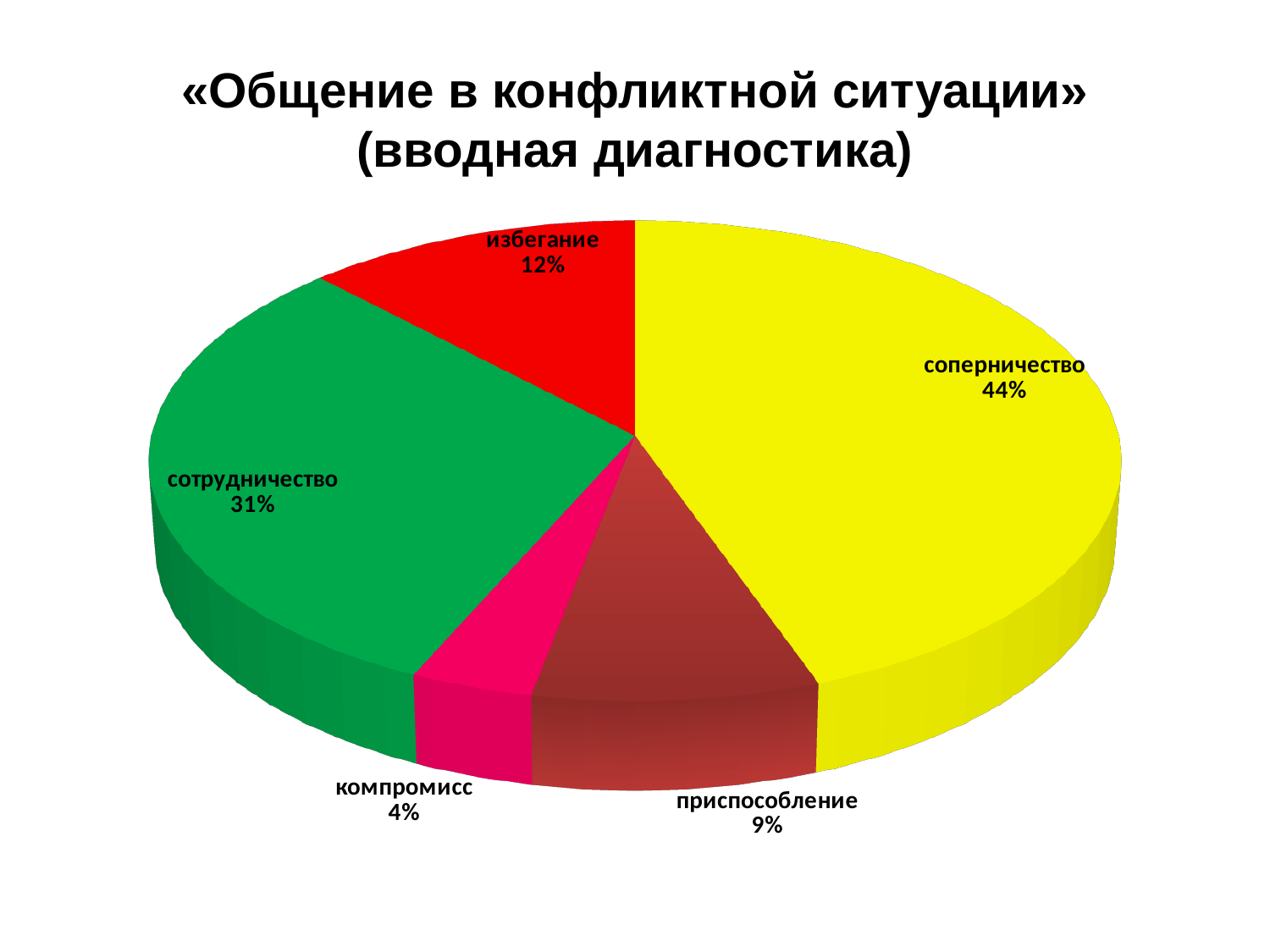

# «Общение в конфликтной ситуации» (вводная диагностика)

[unsupported chart]